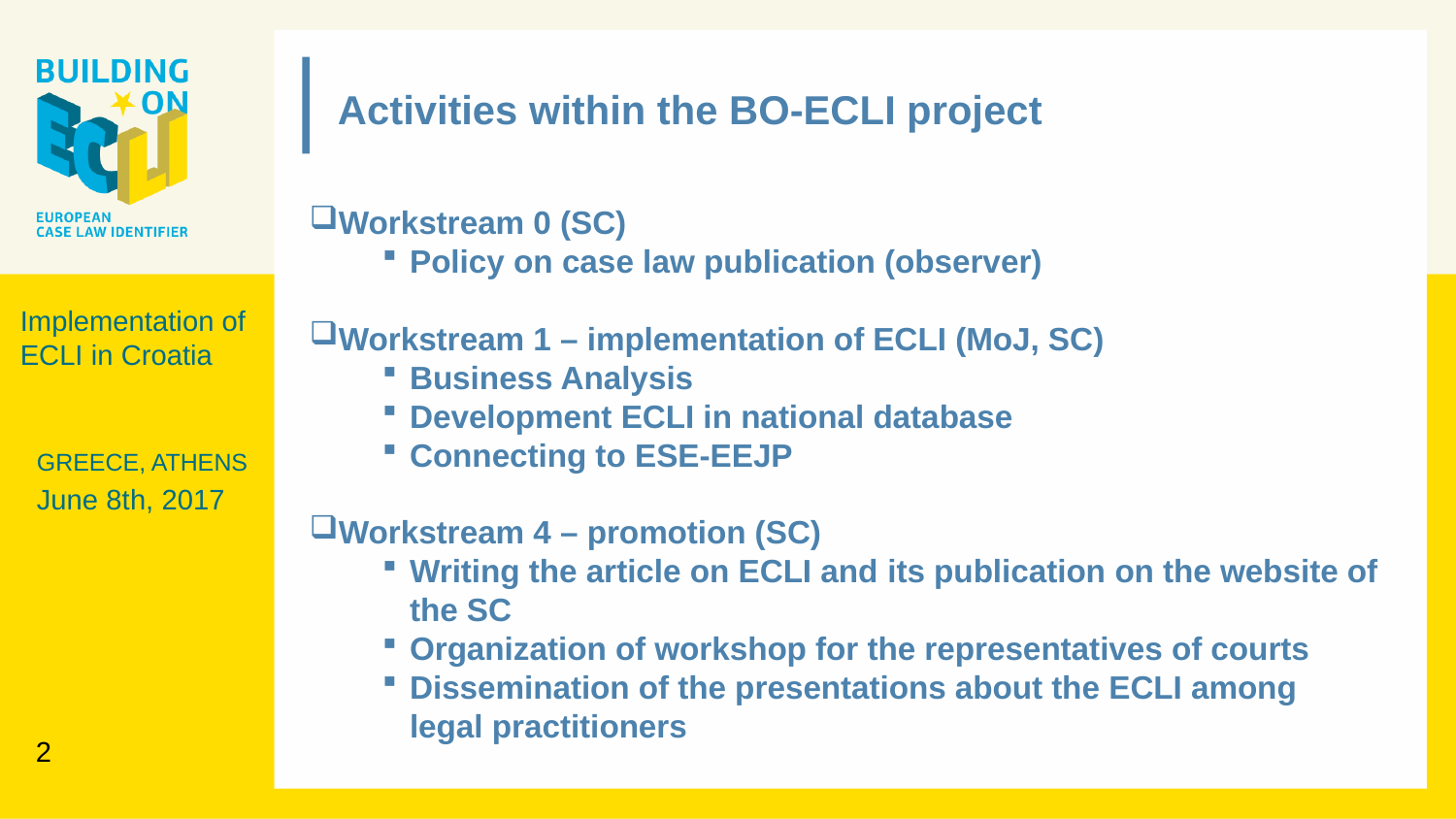

Activities within the BO-ECLI project
Workstream 0 (SC)
Policy on case law publication (observer)

Workstream 1 – implementation of ECLI (MoJ, SC)
Business Analysis
Development ECLI in national database
Connecting to ESE-EEJP

Workstream 4 – promotion (SC)
Writing the article on ECLI and its publication on the website of the SC
Organization of workshop for the representatives of courts
Dissemination of the presentations about the ECLI among legal practitioners
Implementation of ECLI in Croatia
GREECE, ATHENS
June 8th, 2017
2